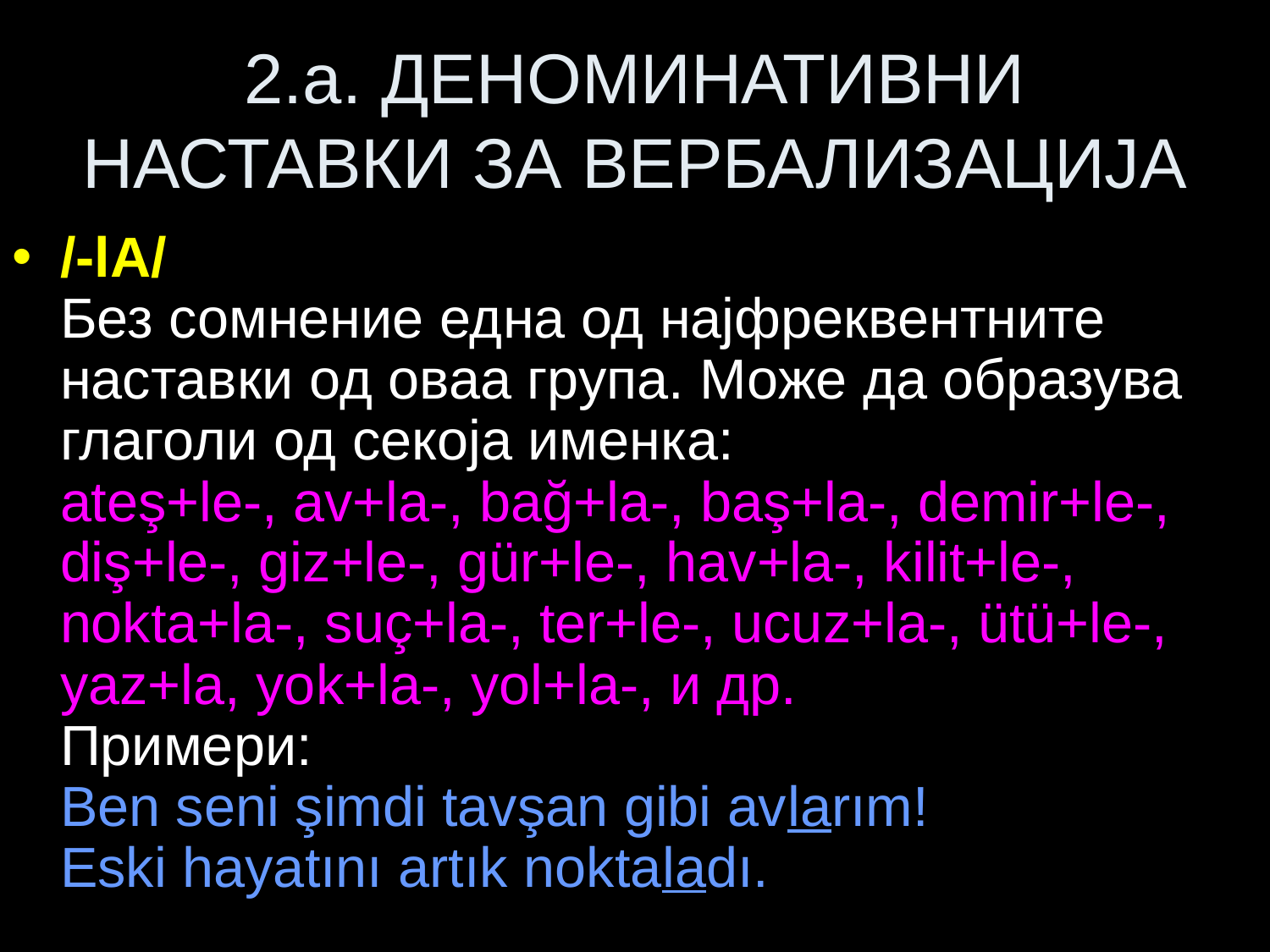

# 2.a. ДЕНОМИНАТИВНИ НАСТАВКИ ЗА ВЕРБАЛИЗАЦИЈА
/-lA/
Без сомнение една од најфреквентните наставки од оваа група. Може да образува глаголи од секоја именка:
ateş+le-, av+la-, bağ+la-, baş+la-, demir+le-, diş+le-, giz+le-, gür+le-, hav+la-, kilit+le-, nokta+la-, suç+la-, ter+le-, ucuz+la-, ütü+le-, yaz+la, yok+la-, yol+la-, и др.
Примери:
Ben seni şimdi tavşan gibi avlarım!
Eski hayatını artık noktaladı.